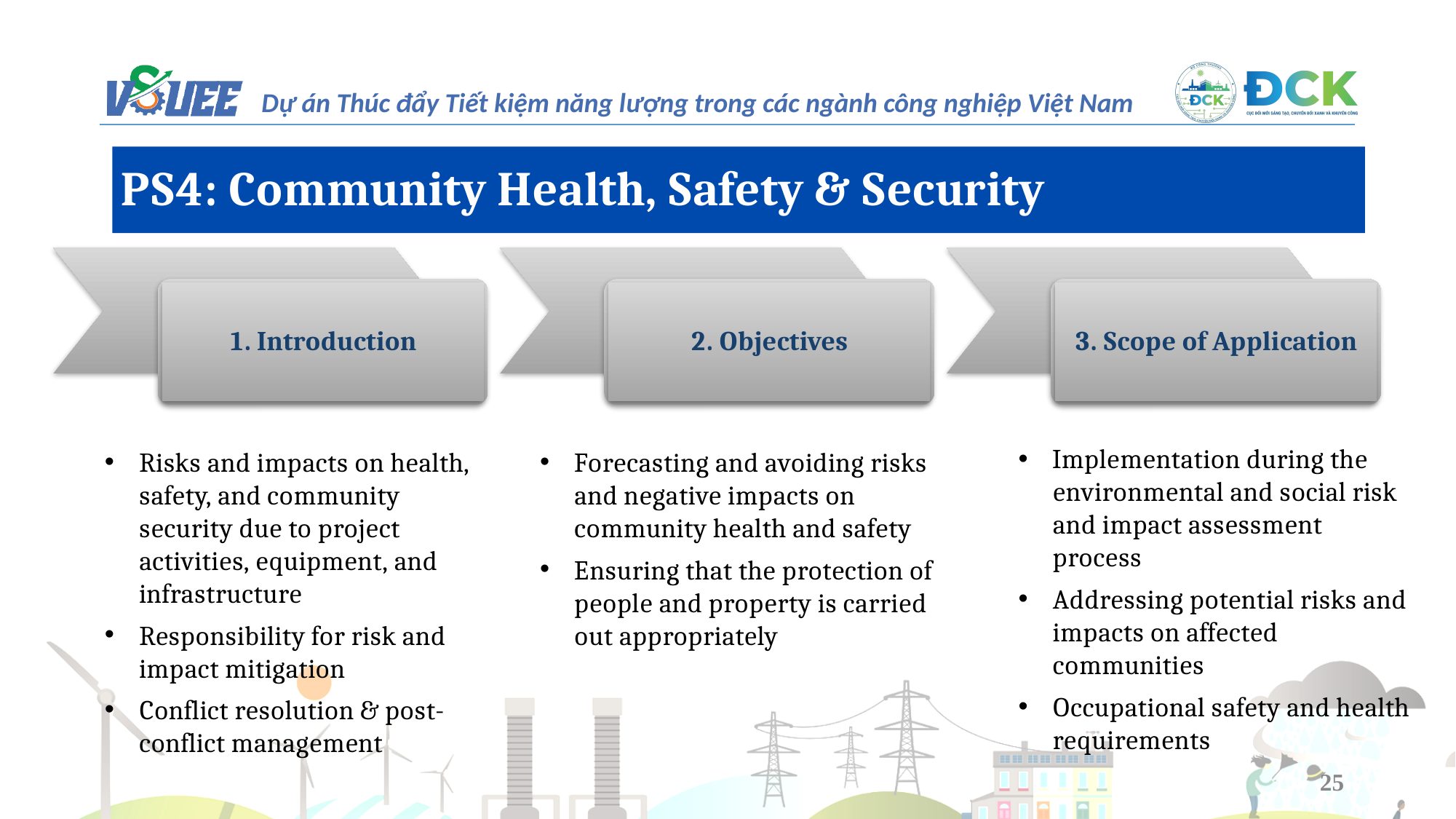

PS4: Community Health, Safety & Security

1. Introduction
2. Objectives
3. Scope of Application
Risks and impacts on health, safety, and community security due to project activities, equipment, and infrastructure
Responsibility for risk and impact mitigation
Conflict resolution & post-conflict management
Forecasting and avoiding risks and negative impacts on community health and safety
Ensuring that the protection of people and property is carried out appropriately
Implementation during the environmental and social risk and impact assessment process
Addressing potential risks and impacts on affected communities
Occupational safety and health requirements
25